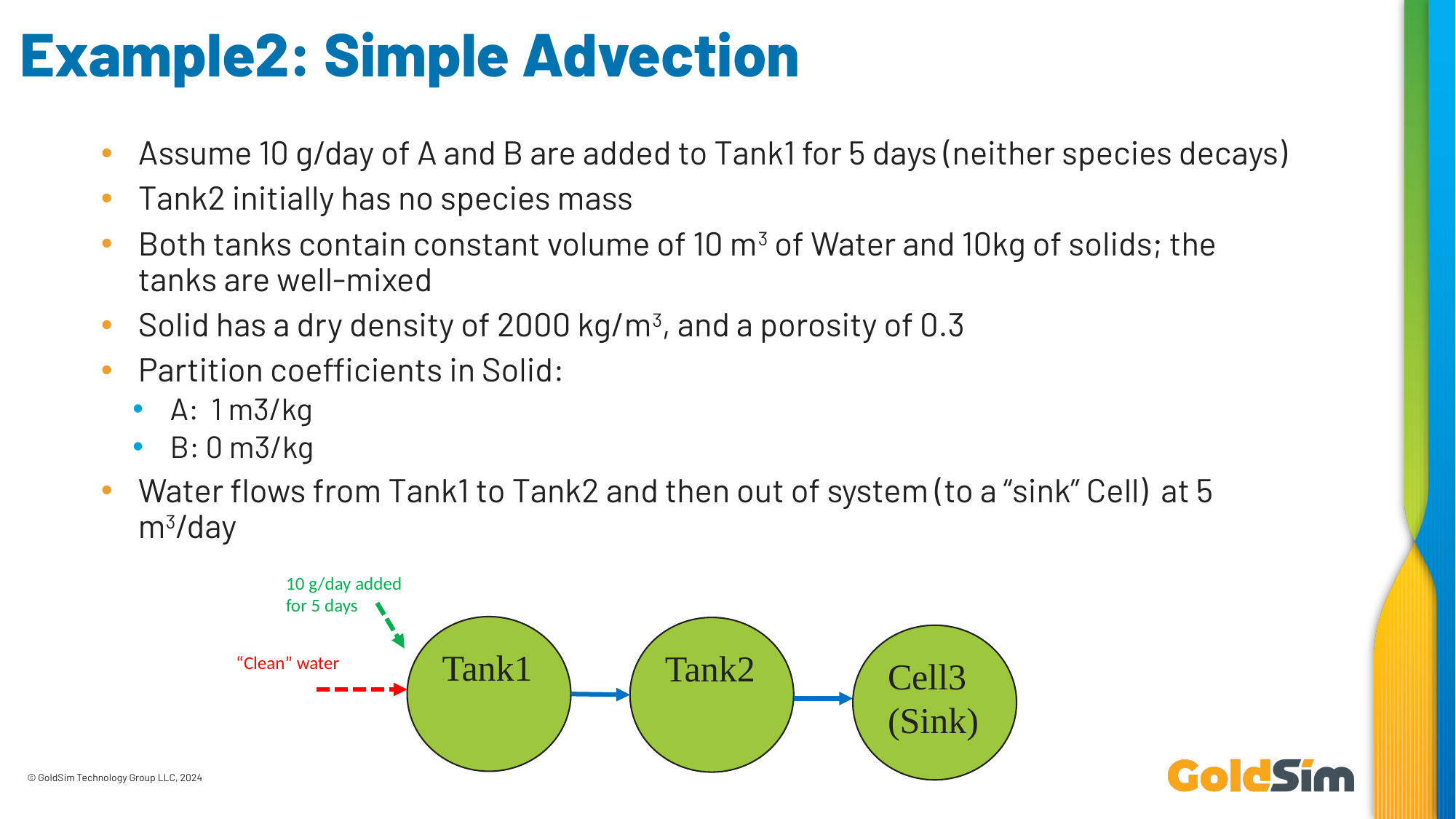

# Example2: Simple Advection
Assume 10 g/day of A and B are added to Tank1 for 5 days (neither species decays)
Tank2 initially has no species mass
Both tanks contain constant volume of 10 m3 of Water and 10kg of solids; the tanks are well-mixed
Solid has a dry density of 2000 kg/m3, and a porosity of 0.3
Partition coefficients in Solid:
A:  1 m3/kg
B: 0 m3/kg
Water flows from Tank1 to Tank2 and then out of system (to a “sink” Cell)  at 5 m3/day

10 g/day added for 5 days
Tank1
Tank2
“Clean” water
Cell3 (Sink)
© GoldSim Technology Group LLC, 2024